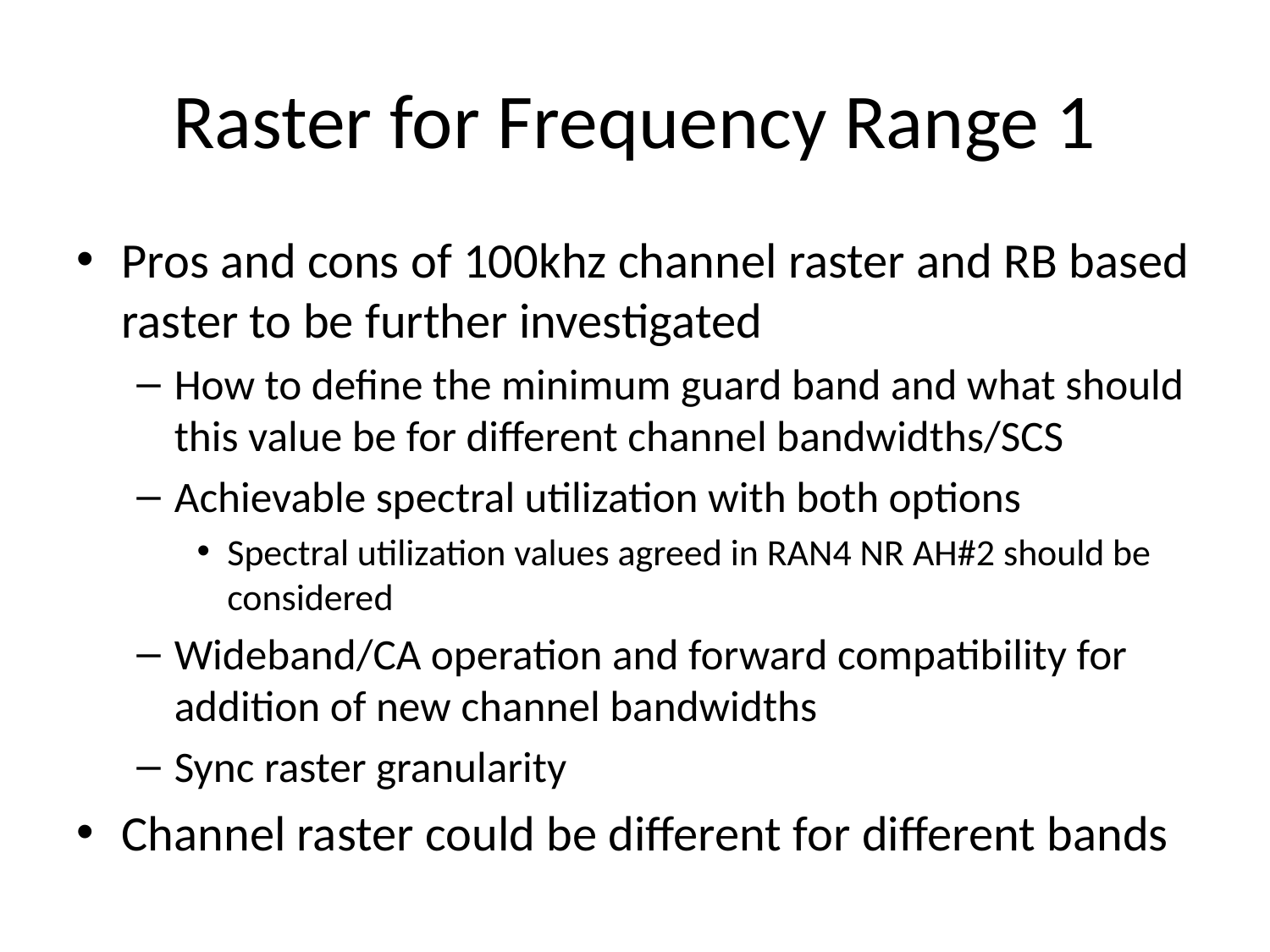

# Raster for Frequency Range 1
Pros and cons of 100khz channel raster and RB based raster to be further investigated
How to define the minimum guard band and what should this value be for different channel bandwidths/SCS
Achievable spectral utilization with both options
Spectral utilization values agreed in RAN4 NR AH#2 should be considered
Wideband/CA operation and forward compatibility for addition of new channel bandwidths
Sync raster granularity
Channel raster could be different for different bands